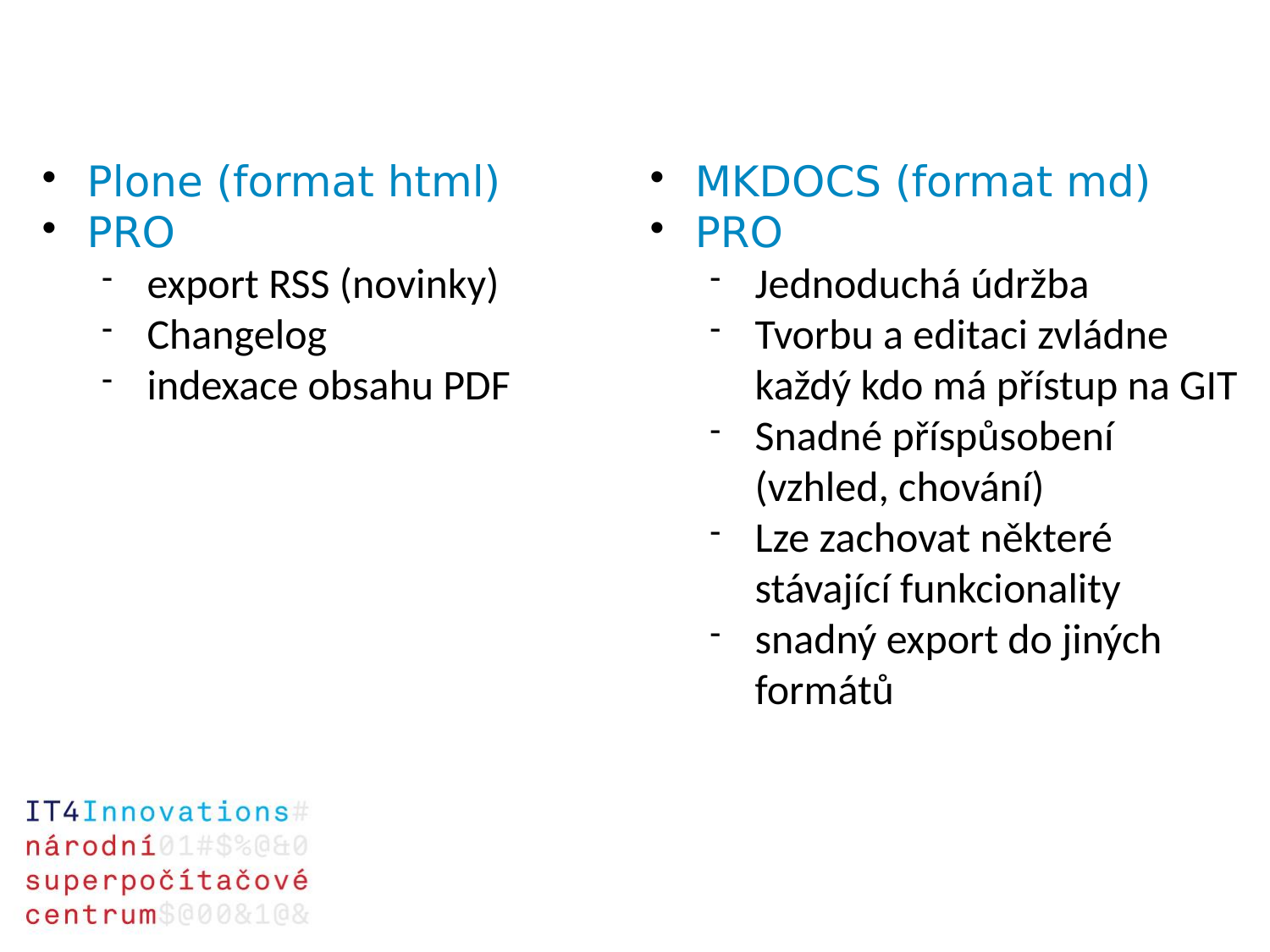

Plone (format html)
PRO
export RSS (novinky)
Changelog
indexace obsahu PDF
MKDOCS (format md)
PRO
Jednoduchá údržba
Tvorbu a editaci zvládne každý kdo má přístup na GIT
Snadné příspůsobení (vzhled, chování)
Lze zachovat některé stávající funkcionality
snadný export do jiných formátů